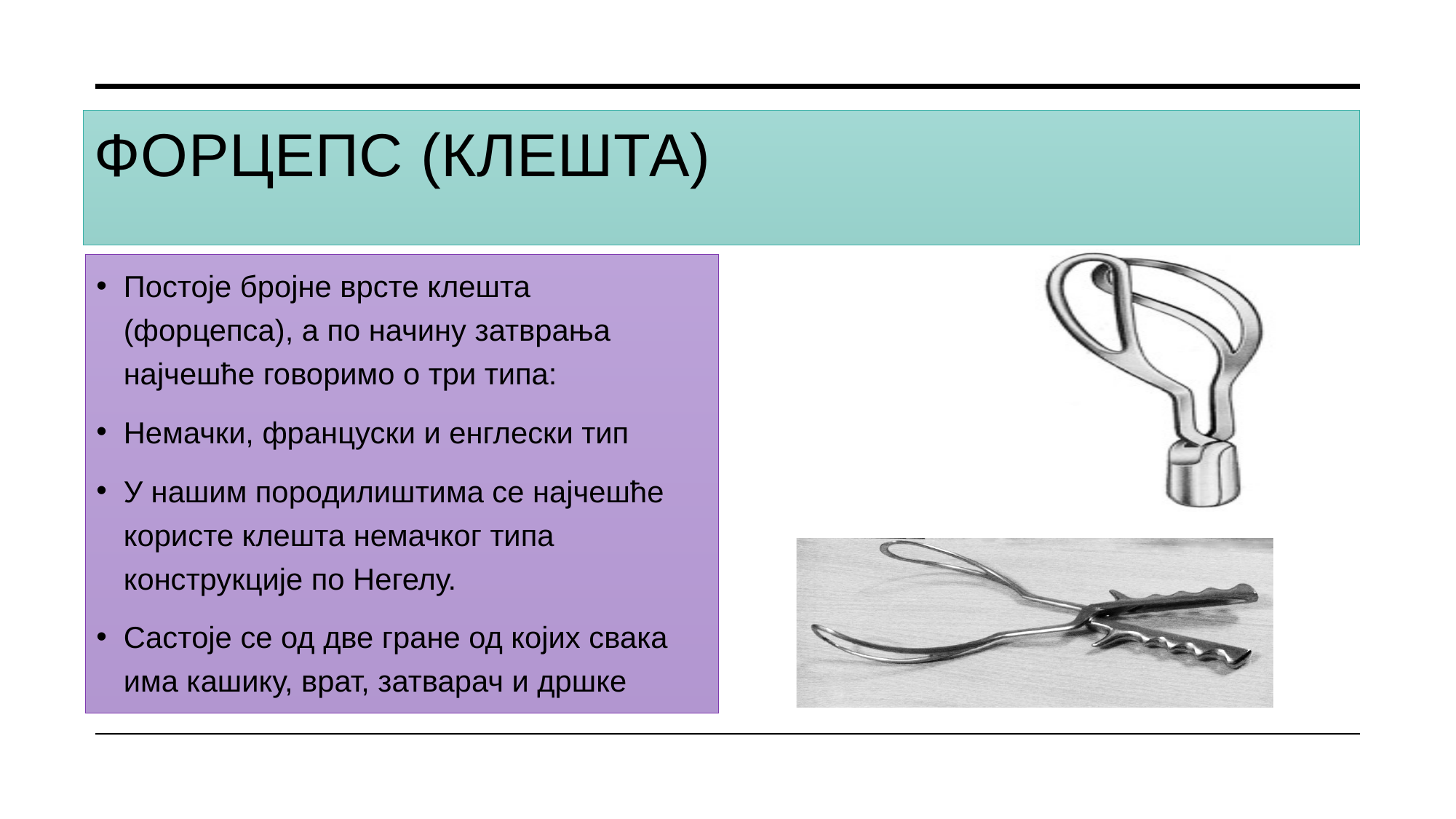

# ФОРЦЕПС (КЛЕШТА)

Постоје бројне врсте клешта (форцепса), а по начину затврања најчешће говоримо о три типа:
Немачки, француски и енглески тип
У нашим породилиштима се најчешће користе клешта немачког типа конструкције по Негелу.
Састоје се од две гране од којих свака има кашику, врат, затварач и дршке